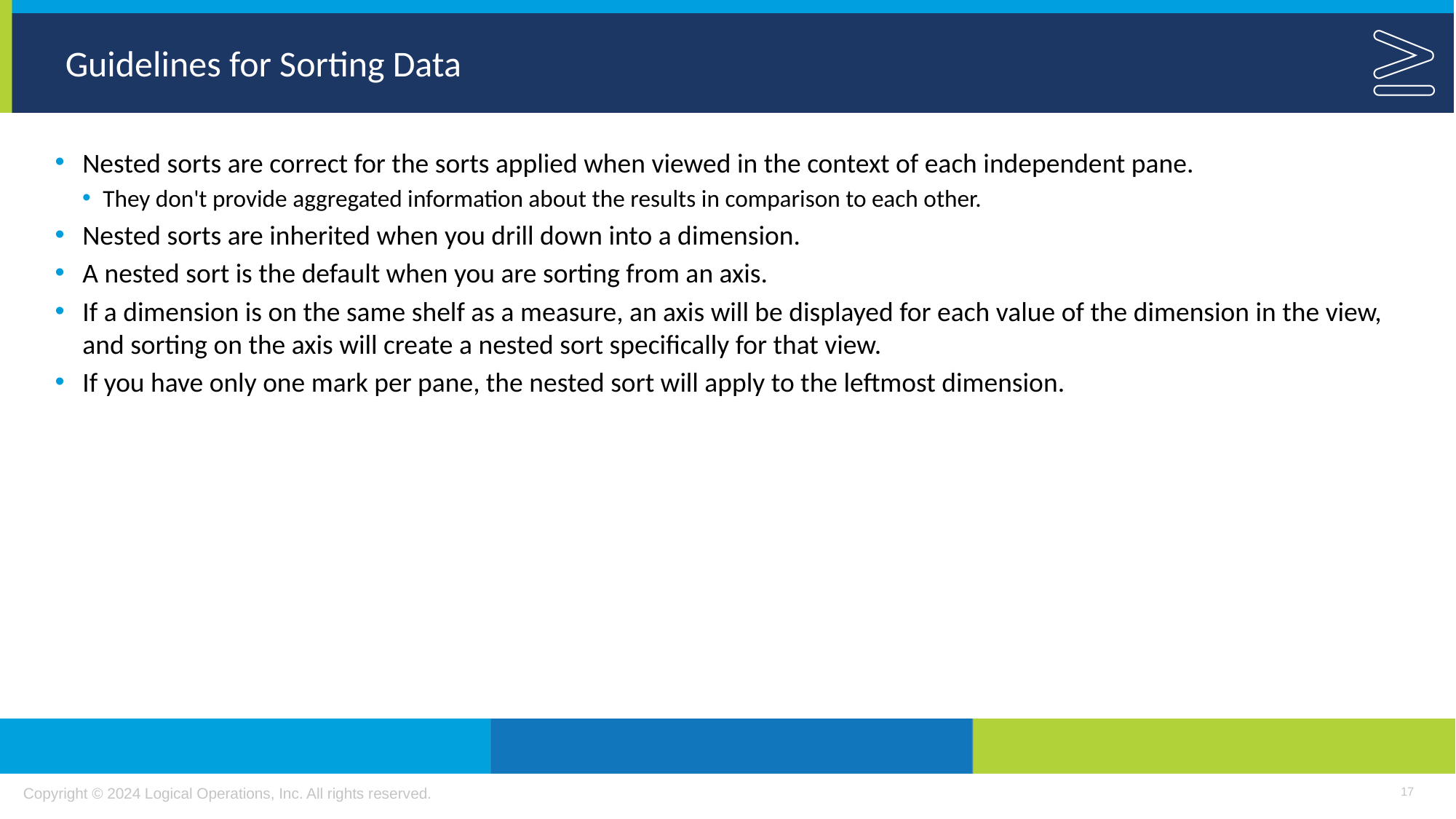

# Guidelines for Sorting Data
Nested sorts are correct for the sorts applied when viewed in the context of each independent pane.
They don't provide aggregated information about the results in comparison to each other.
Nested sorts are inherited when you drill down into a dimension.
A nested sort is the default when you are sorting from an axis.
If a dimension is on the same shelf as a measure, an axis will be displayed for each value of the dimension in the view, and sorting on the axis will create a nested sort specifically for that view.
If you have only one mark per pane, the nested sort will apply to the leftmost dimension.
17